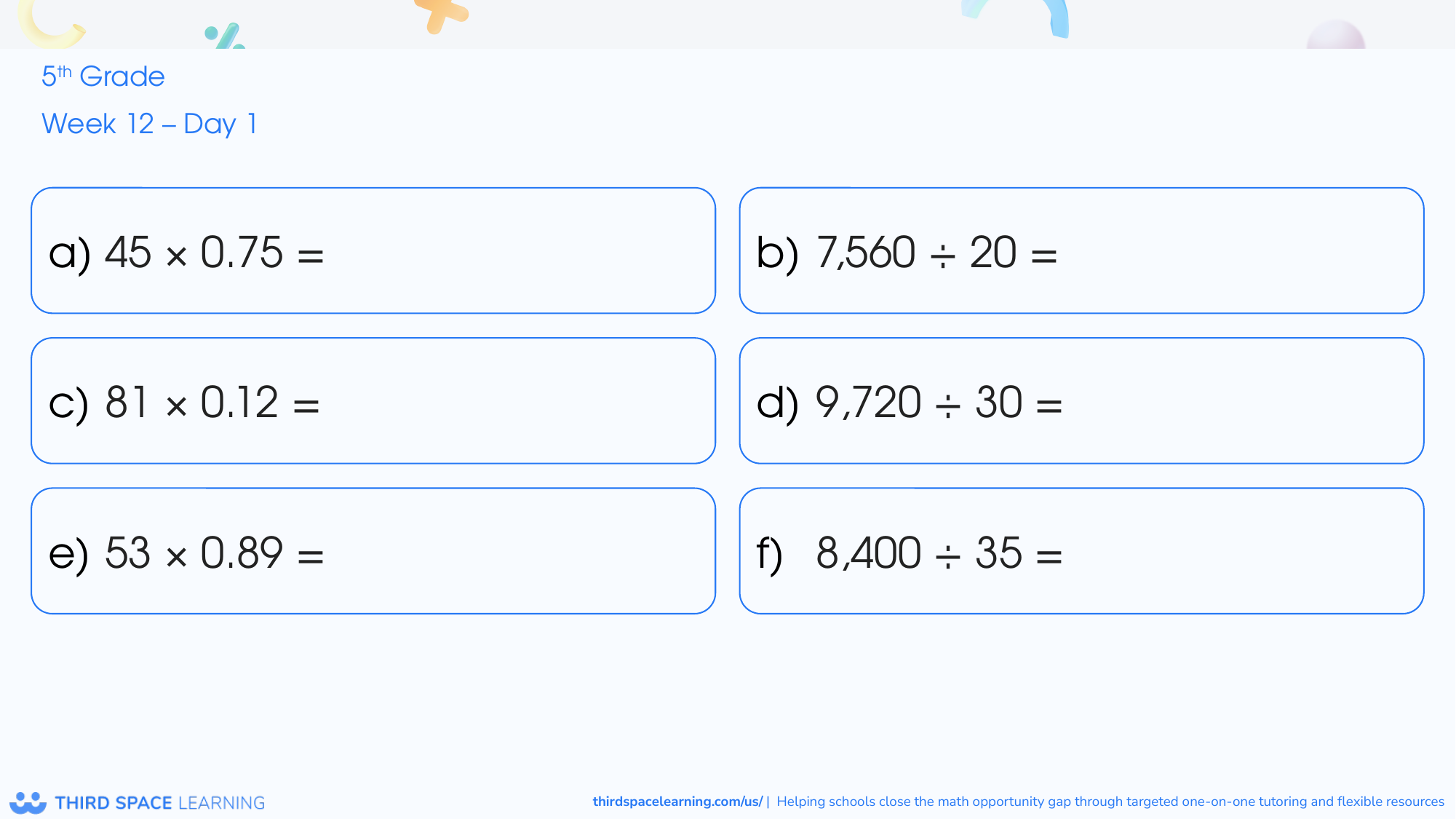

5th Grade
Week 12 – Day 1
45 × 0.75 =
7,560 ÷ 20 =
81 × 0.12 =
9,720 ÷ 30 =
53 × 0.89 =
8,400 ÷ 35 =